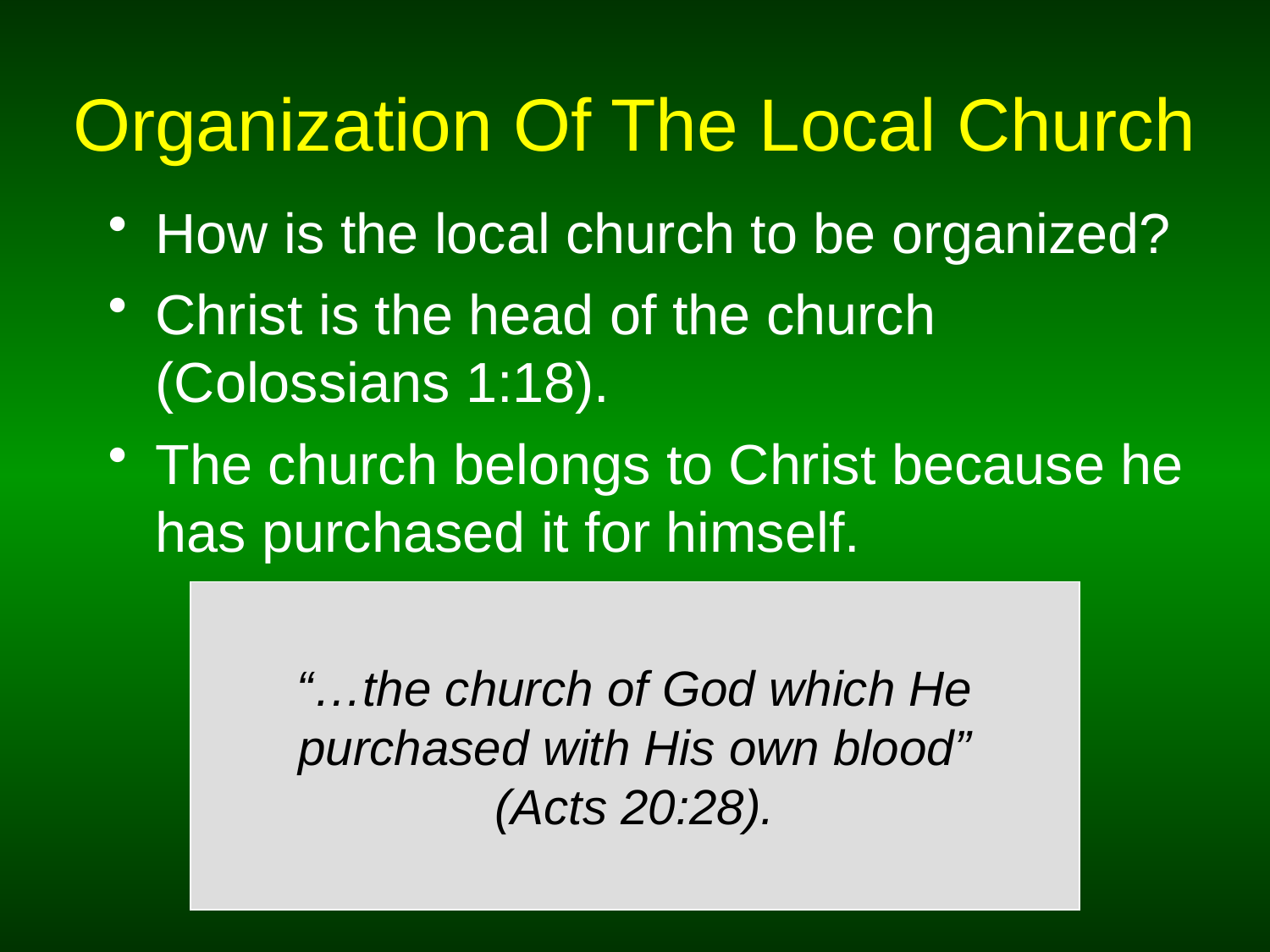

# Organization Of The Local Church
How is the local church to be organized?
Christ is the head of the church (Colossians 1:18).
The church belongs to Christ because he has purchased it for himself.
“…the church of God which He purchased with His own blood”
(Acts 20:28).